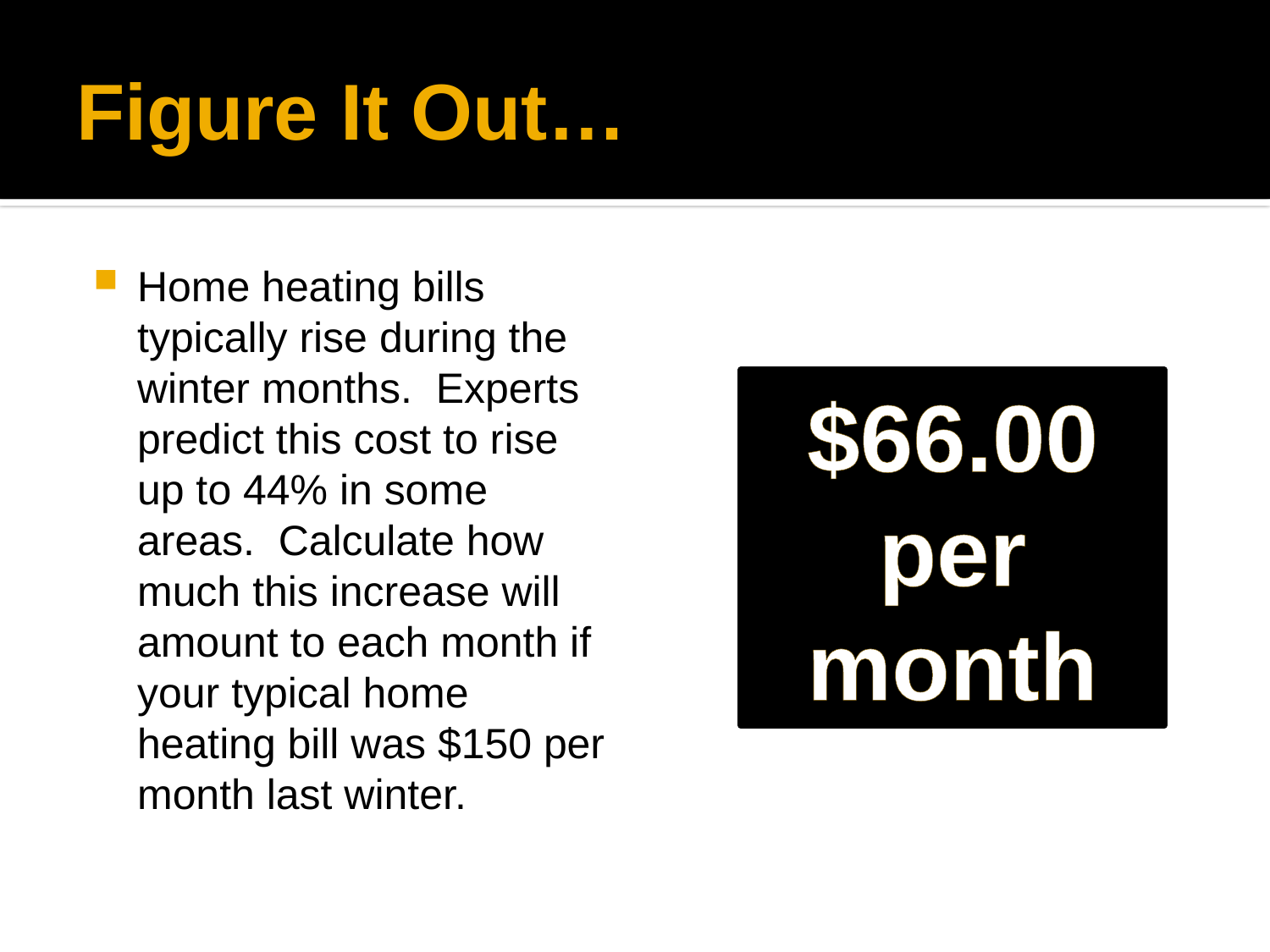

# Figure It Out…
Home heating bills typically rise during the winter months.  Experts predict this cost to rise up to 44% in some areas.  Calculate how much this increase will amount to each month if your typical home heating bill was $150 per month last winter.
$66.00 per month